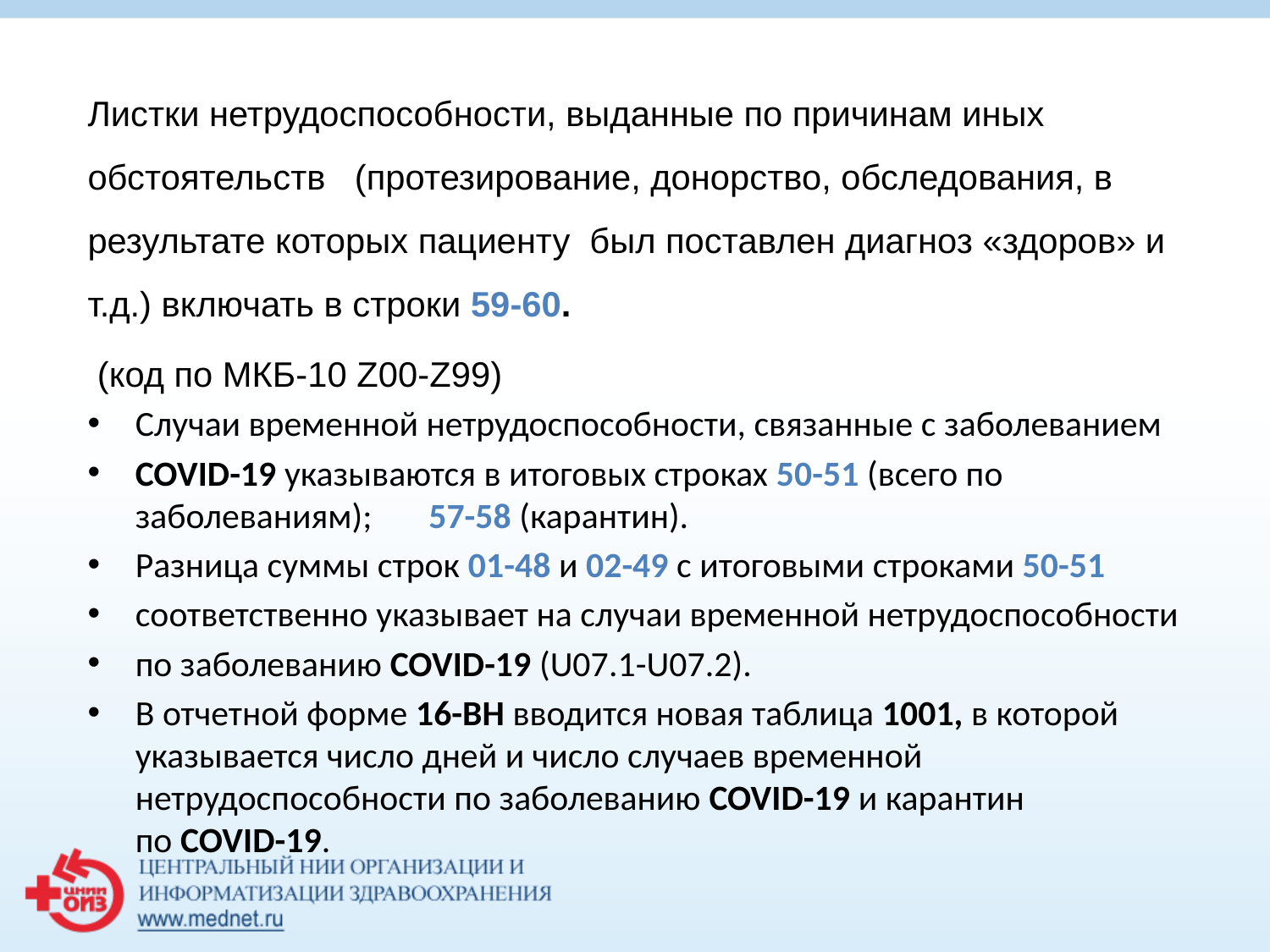

# Листки нетрудоспособности, выданные по причинам иных обстоятельств   (протезирование, донорство, обследования, в результате которых пациенту  был поставлен диагноз «здоров» и т.д.) включать в строки 59-60.
 (код по МКБ-10 Z00-Z99)
Случаи временной нетрудоспособности, связанные с заболеванием
COVID-19 указываются в итоговых строках 50-51 (всего по заболеваниям);       57-58 (карантин).
Разница суммы строк 01-48 и 02-49 с итоговыми строками 50-51
соответственно указывает на случаи временной нетрудоспособности
по заболеванию COVID-19 (U07.1-U07.2).
В отчетной форме 16-ВН вводится новая таблица 1001, в которой указывается число дней и число случаев временной нетрудоспособности по заболеванию COVID-19 и карантин                   по COVID-19.